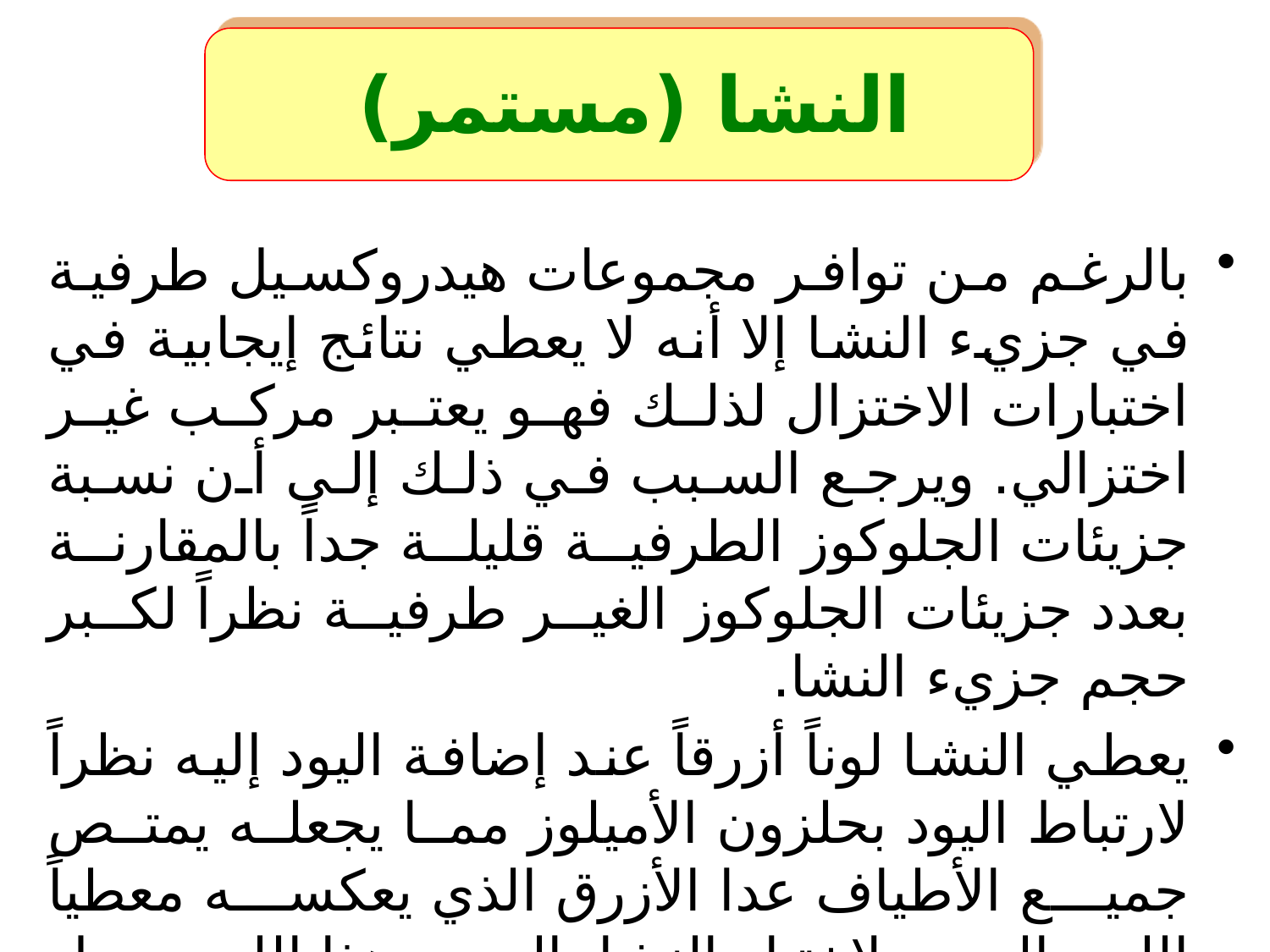

# النشا (مستمر)

بالرغم من توافر مجموعات هيدروكسيل طرفية في جزيء النشا إلا أنه لا يعطي نتائج إيجابية في اختبارات الاختزال لذلك فهو يعتبر مركب غير اختزالي. ويرجع السبب في ذلك إلى أن نسبة جزيئات الجلوكوز الطرفية قليلة جداً بالمقارنة بعدد جزيئات الجلوكوز الغير طرفية نظراً لكبر حجم جزيء النشا.
يعطي النشا لوناً أزرقاً عند إضافة اليود إليه نظراً لارتباط اليود بحلزون الأميلوز مما يجعله يمتص جميع الأطياف عدا الأزرق الذي يعكسه معطياً اللون المميز لاختبار النشا باليود. وهذا اللون يزول في الوسط القلوي والحرارة العالية اللذان يسببان تغير في شكل الحلزون وفك اليود منه.